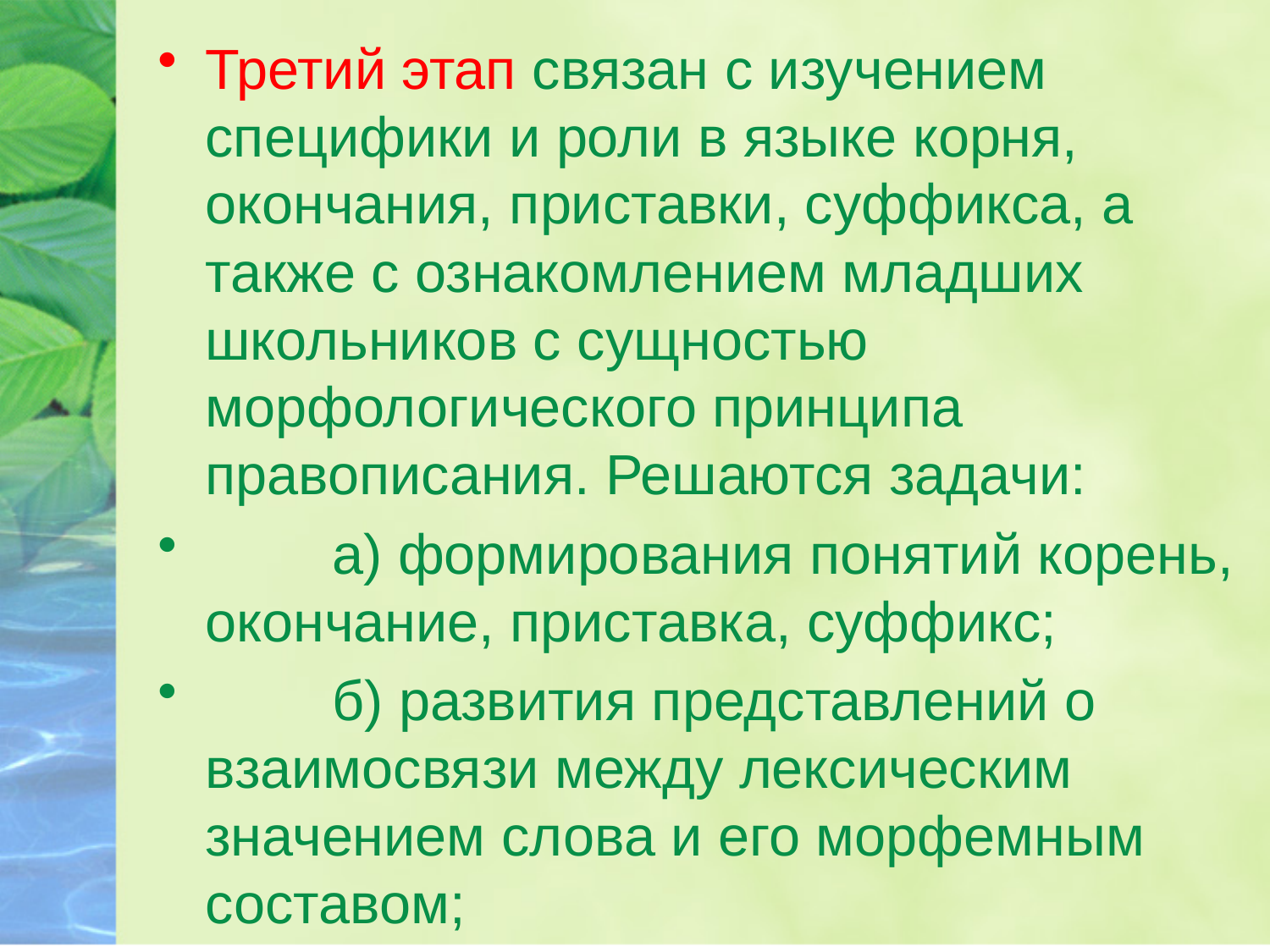

Третий этап связан с изучением специфики и роли в языке корня, окончания, приставки, суффикса, а также с ознакомлением младших школьников с сущностью морфологического принципа правописания. Решаются задачи:
	а) формирования понятий корень, окончание, приставка, суффикс;
	б) развития представлений о взаимосвязи между лексическим значением слова и его морфемным составом;